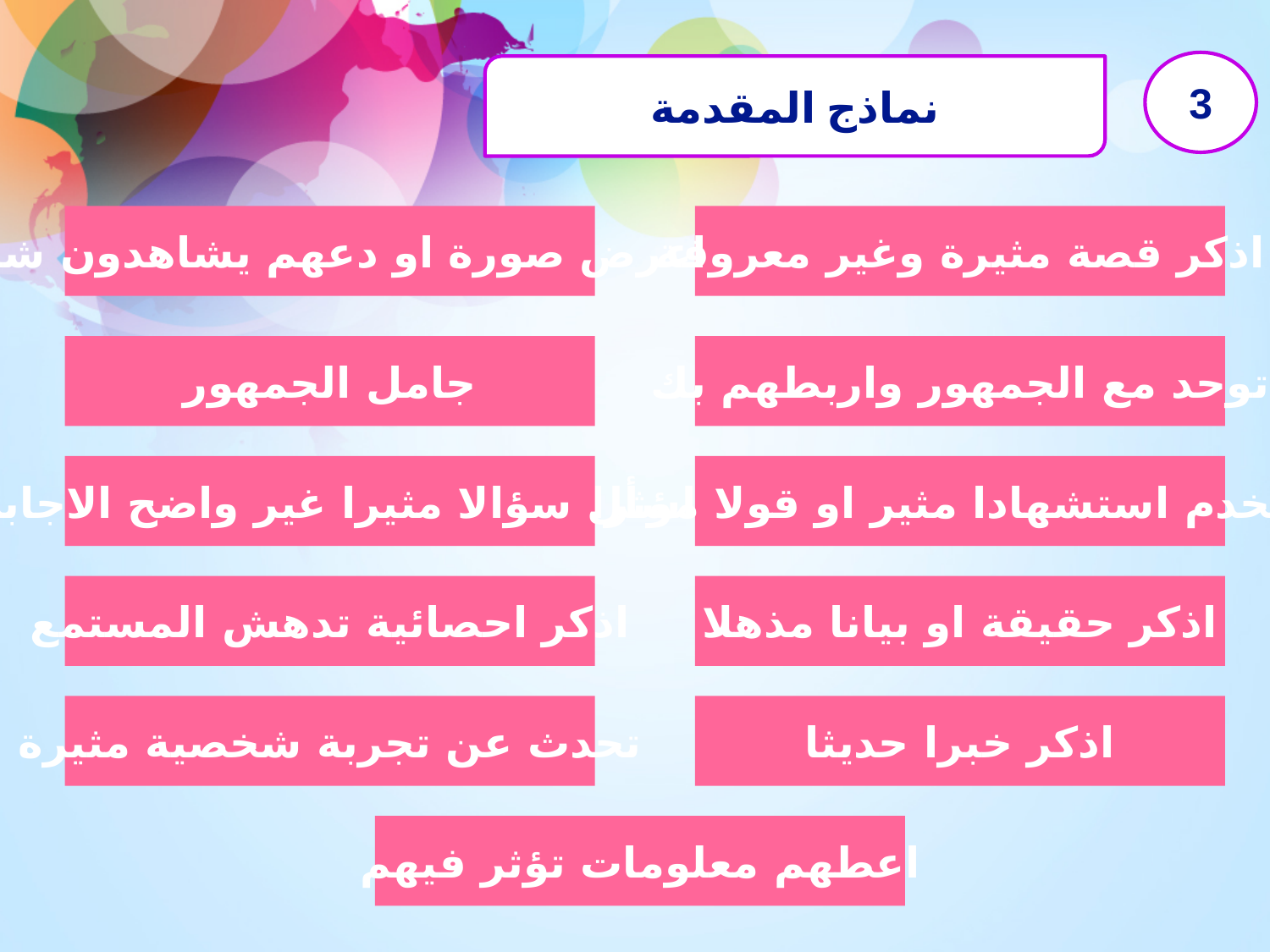

3
نماذج المقدمة
اعرض صورة او دعهم يشاهدون شيئا
اذكر قصة مثيرة وغير معروفة
جامل الجمهور
توحد مع الجمهور واربطهم بك
اسأل سؤالا مثيرا غير واضح الاجابة
استخدم استشهادا مثير او قولا مؤثرا
اذكر احصائية تدهش المستمع
اذكر حقيقة او بيانا مذهلا
تحدث عن تجربة شخصية مثيرة
اذكر خبرا حديثا
اعطهم معلومات تؤثر فيهم